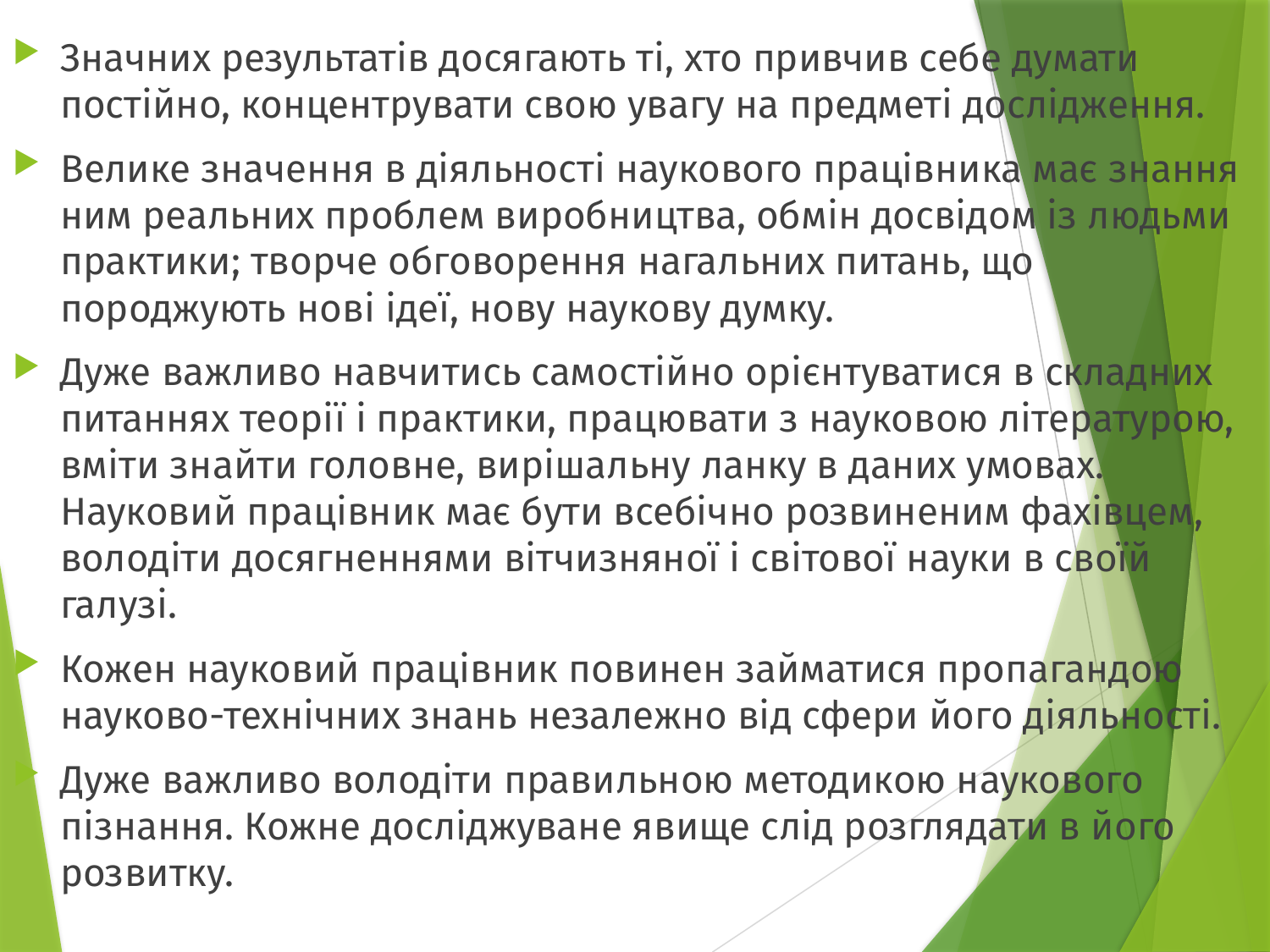

Значних результатів досягають ті, хто привчив себе думати постійно, концентрувати свою увагу на предметі дослідження.
Велике значення в діяльності наукового працівника має знання ним реальних проблем виробництва, обмін досвідом із людьми практики; творче обговорення нагальних питань, що породжують нові ідеї, нову наукову думку.
Дуже важливо навчитись самостійно орієнтуватися в складних питаннях теорії і практики, працювати з науковою літературою, вміти знайти головне, вирішальну ланку в даних умовах. Науковий працівник має бути всебічно розвиненим фахівцем, володіти досягненнями вітчизняної і світової науки в своїй галузі.
Кожен науковий працівник повинен займатися пропагандою науково-технічних знань незалежно від сфери його діяльності.
Дуже важливо володіти правильною методикою наукового пізнання. Кожне досліджуване явище слід розглядати в його розвитку.